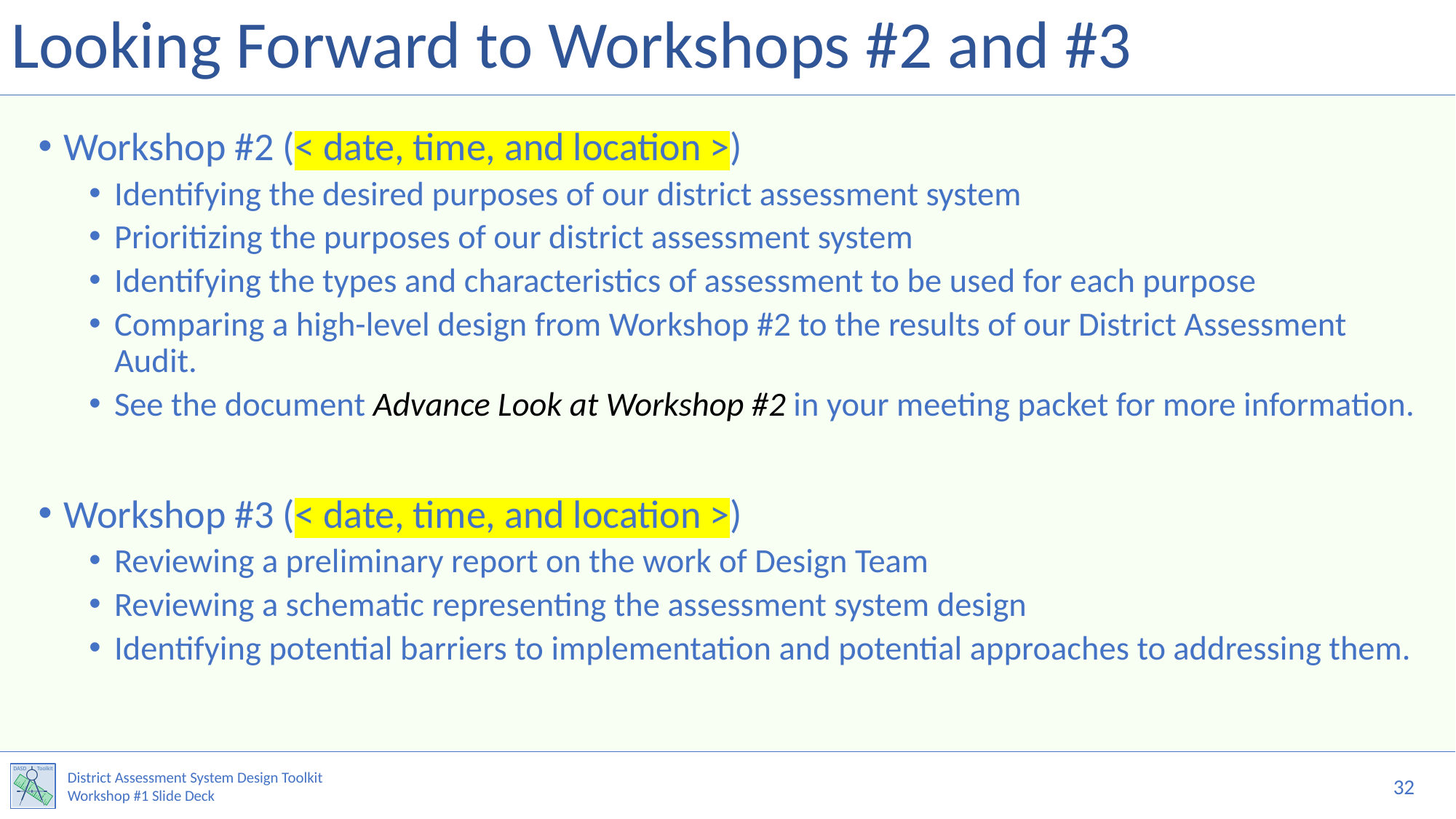

# Looking Forward to Workshops #2 and #3
Workshop #2 (< date, time, and location >)
Identifying the desired purposes of our district assessment system
Prioritizing the purposes of our district assessment system
Identifying the types and characteristics of assessment to be used for each purpose
Comparing a high-level design from Workshop #2 to the results of our District Assessment Audit.
See the document Advance Look at Workshop #2 in your meeting packet for more information.

Workshop #3 (< date, time, and location >)
Reviewing a preliminary report on the work of Design Team
Reviewing a schematic representing the assessment system design
Identifying potential barriers to implementation and potential approaches to addressing them.